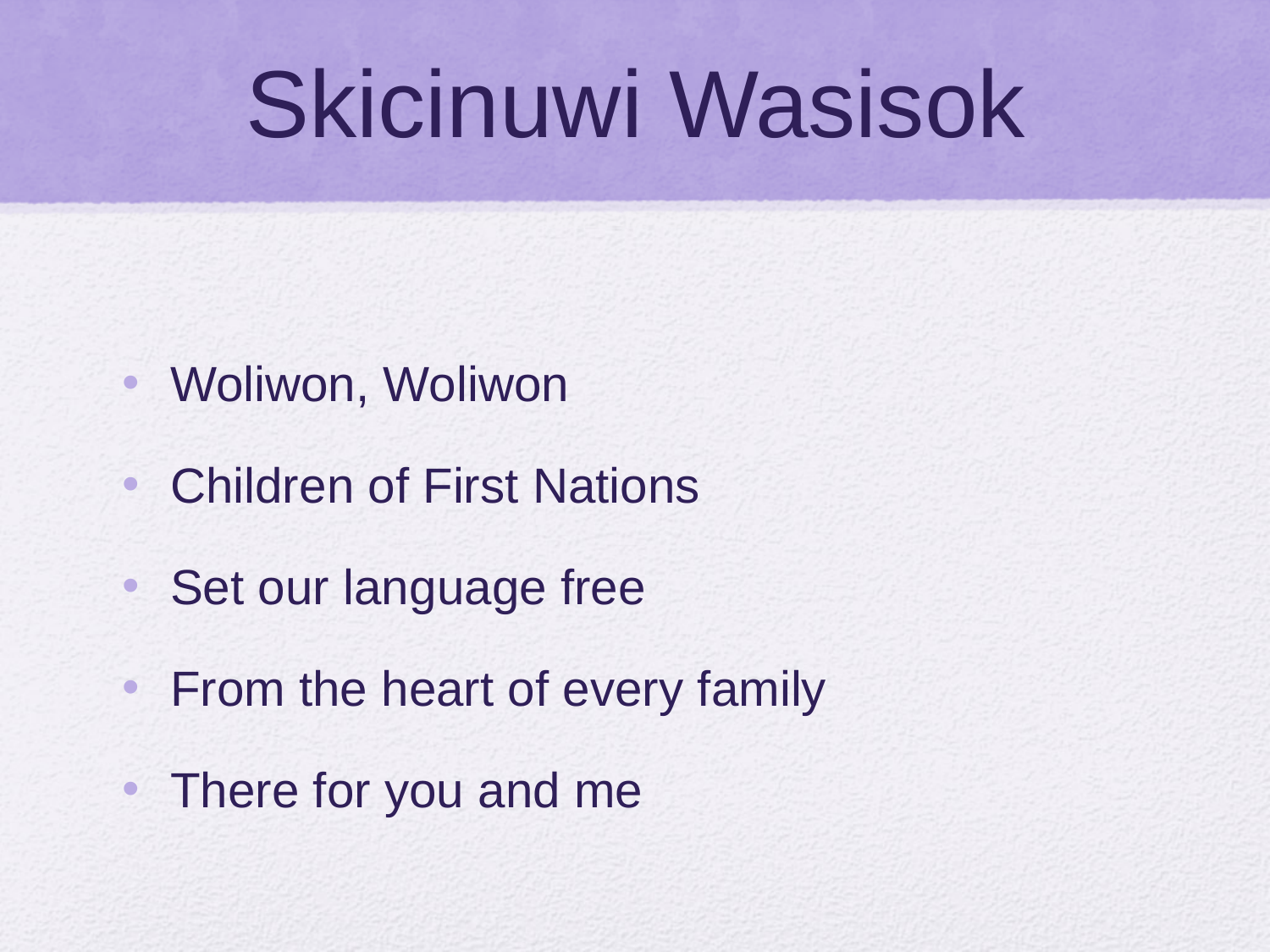

# Skicinuwi Wasisok

Woliwon, Woliwon
Children of First Nations
Set our language free
From the heart of every family
There for you and me